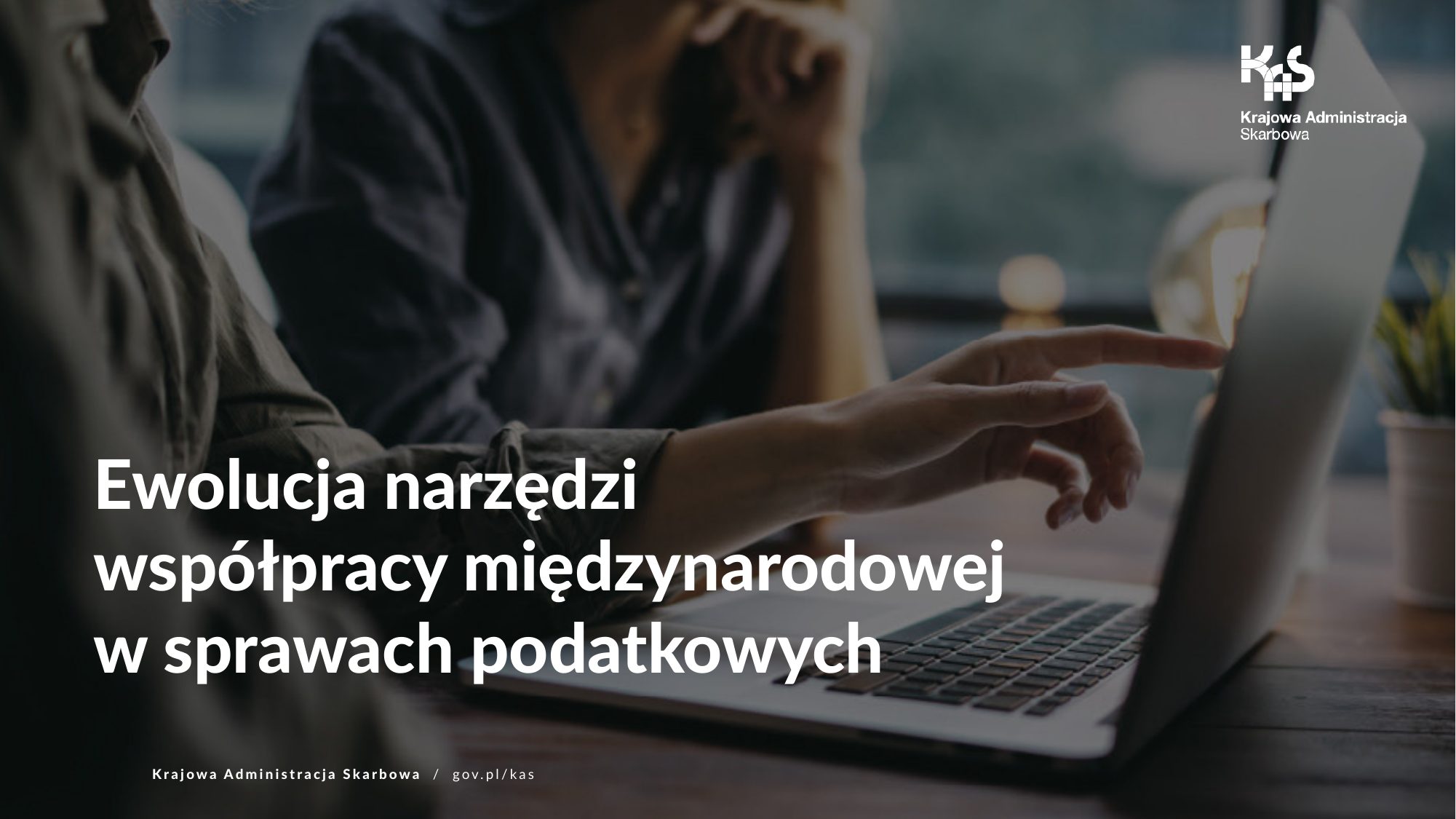

Ewolucja narzędzi
współpracy międzynarodowej
w sprawach podatkowych